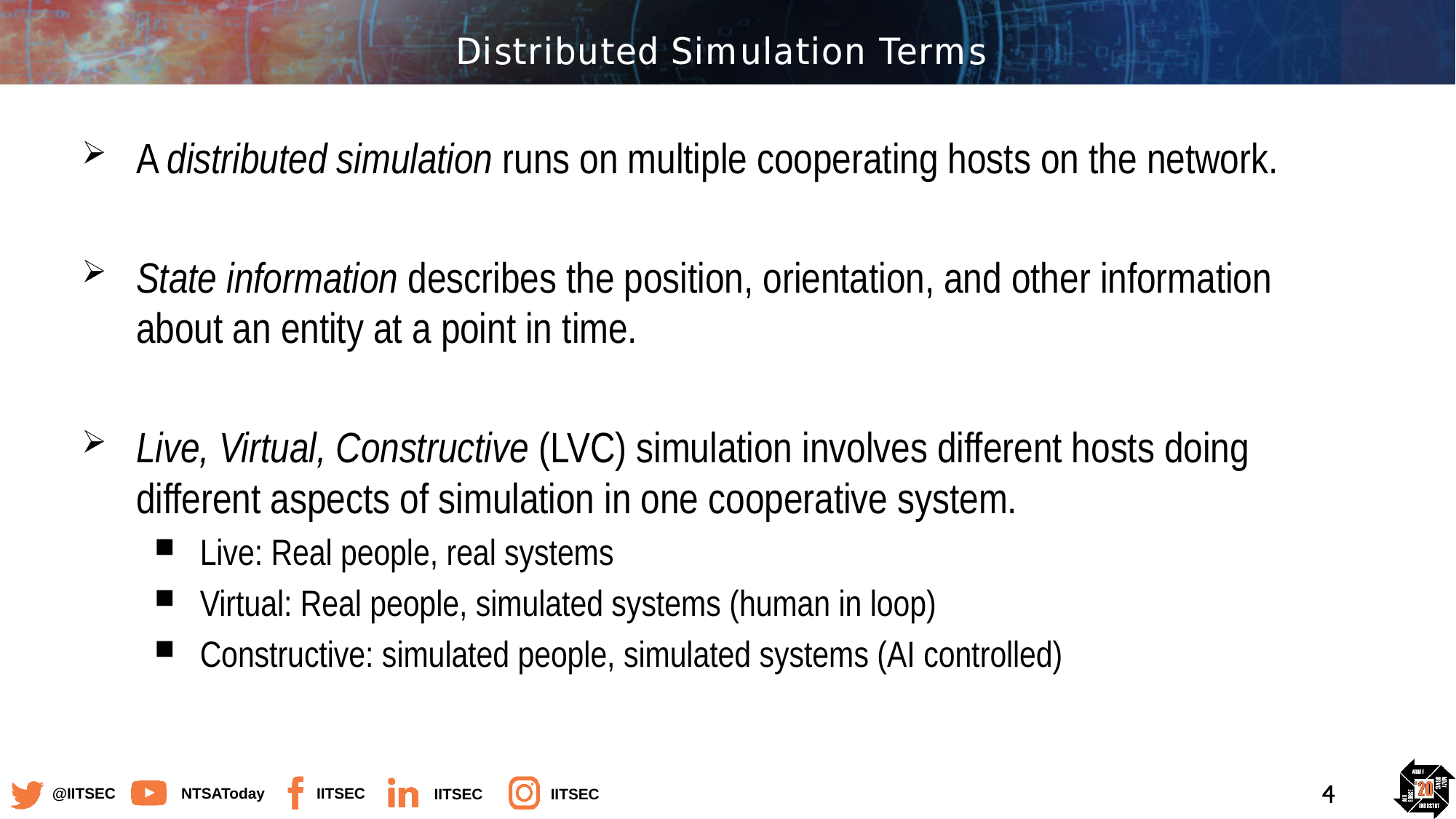

# Distributed Simulation Terms
A distributed simulation runs on multiple cooperating hosts on the network.

State information describes the position, orientation, and other information about an entity at a point in time.

Live, Virtual, Constructive (LVC) simulation involves different hosts doing different aspects of simulation in one cooperative system.
Live: Real people, real systems
Virtual: Real people, simulated systems (human in loop)
Constructive: simulated people, simulated systems (AI controlled)

4